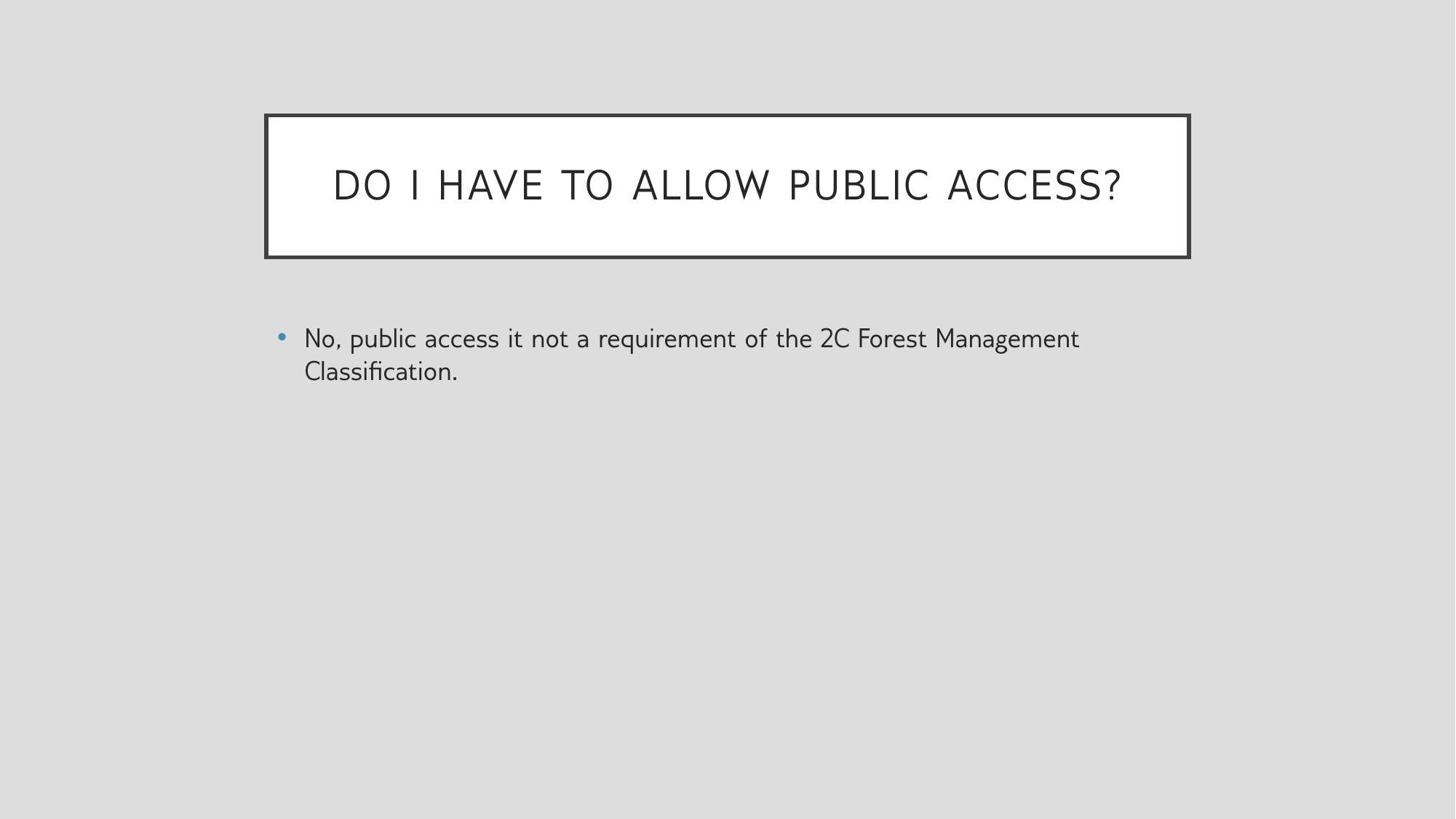

# Do I have to allow public access?
No, public access it not a requirement of the 2C Forest Management Classification.